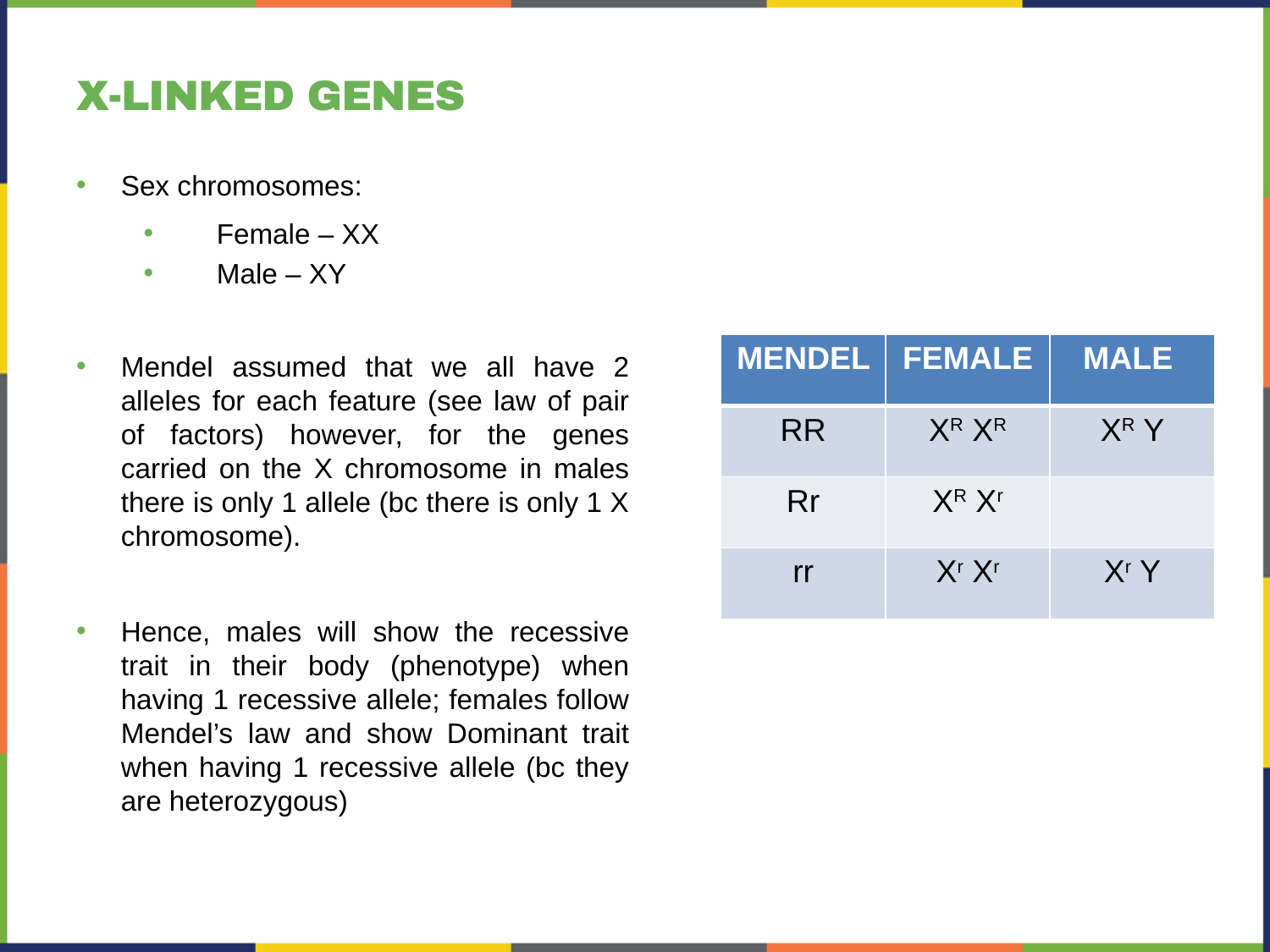

# X-linked genes
Sex chromosomes:
Female – XX
Male – XY

Mendel assumed that we all have 2 alleles for each feature (see law of pair of factors) however, for the genes carried on the X chromosome in males there is only 1 allele (bc there is only 1 X chromosome).

Hence, males will show the recessive trait in their body (phenotype) when having 1 recessive allele; females follow Mendel’s law and show Dominant trait when having 1 recessive allele (bc they are heterozygous)
| MENDEL | FEMALE | MALE |
| --- | --- | --- |
| RR | XR XR | XR Y |
| Rr | XR Xr |  |
| rr | Xr Xr | Xr Y |